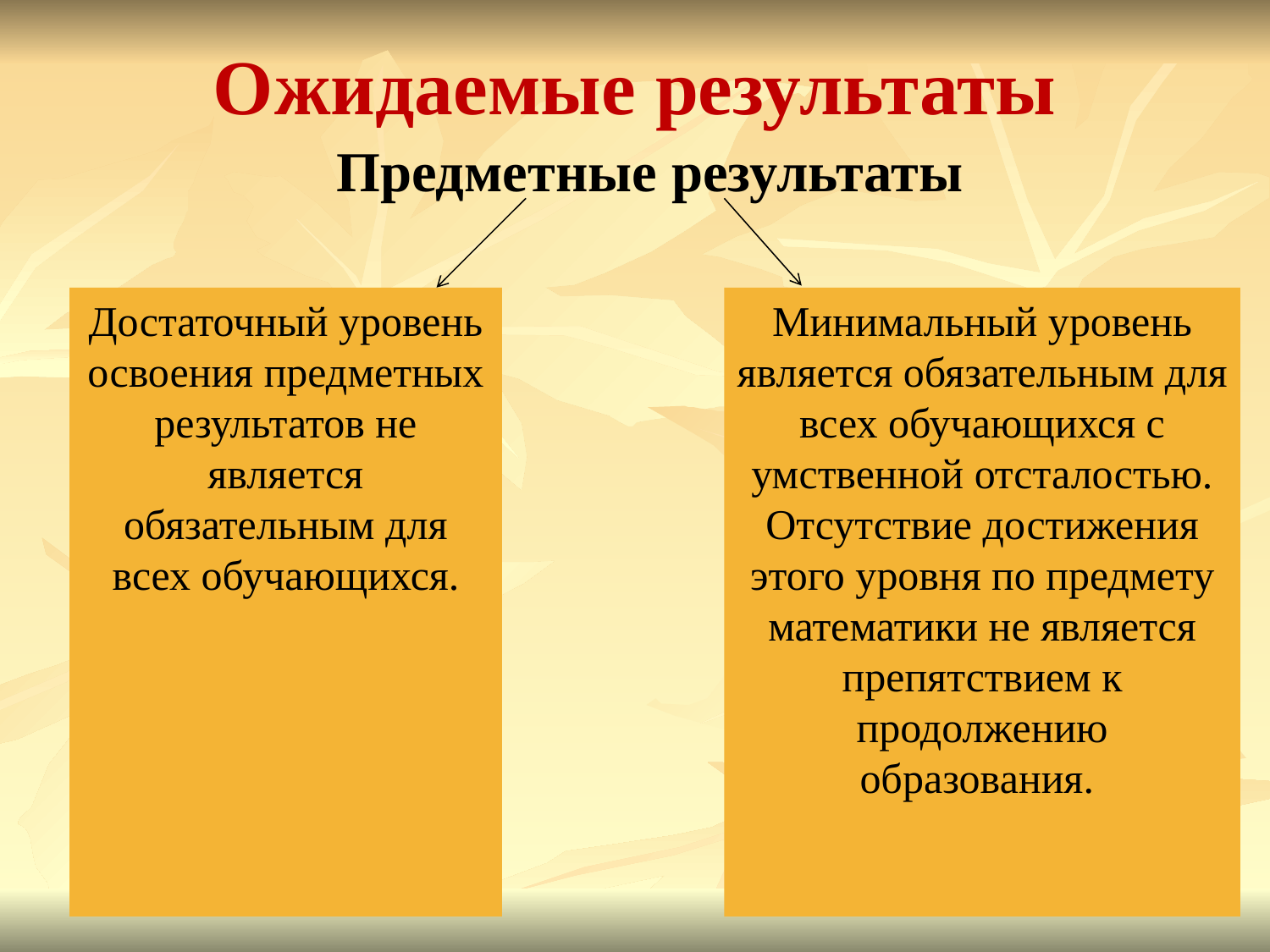

# Ожидаемые результаты
Предметные результаты
Достаточный уровень освоения предметных результатов не является обязательным для всех обучающихся.
Минимальный уровень является обязательным для всех обучающихся с умственной отсталостью. Отсутствие достижения этого уровня по предмету математики не является препятствием к продолжению образования.